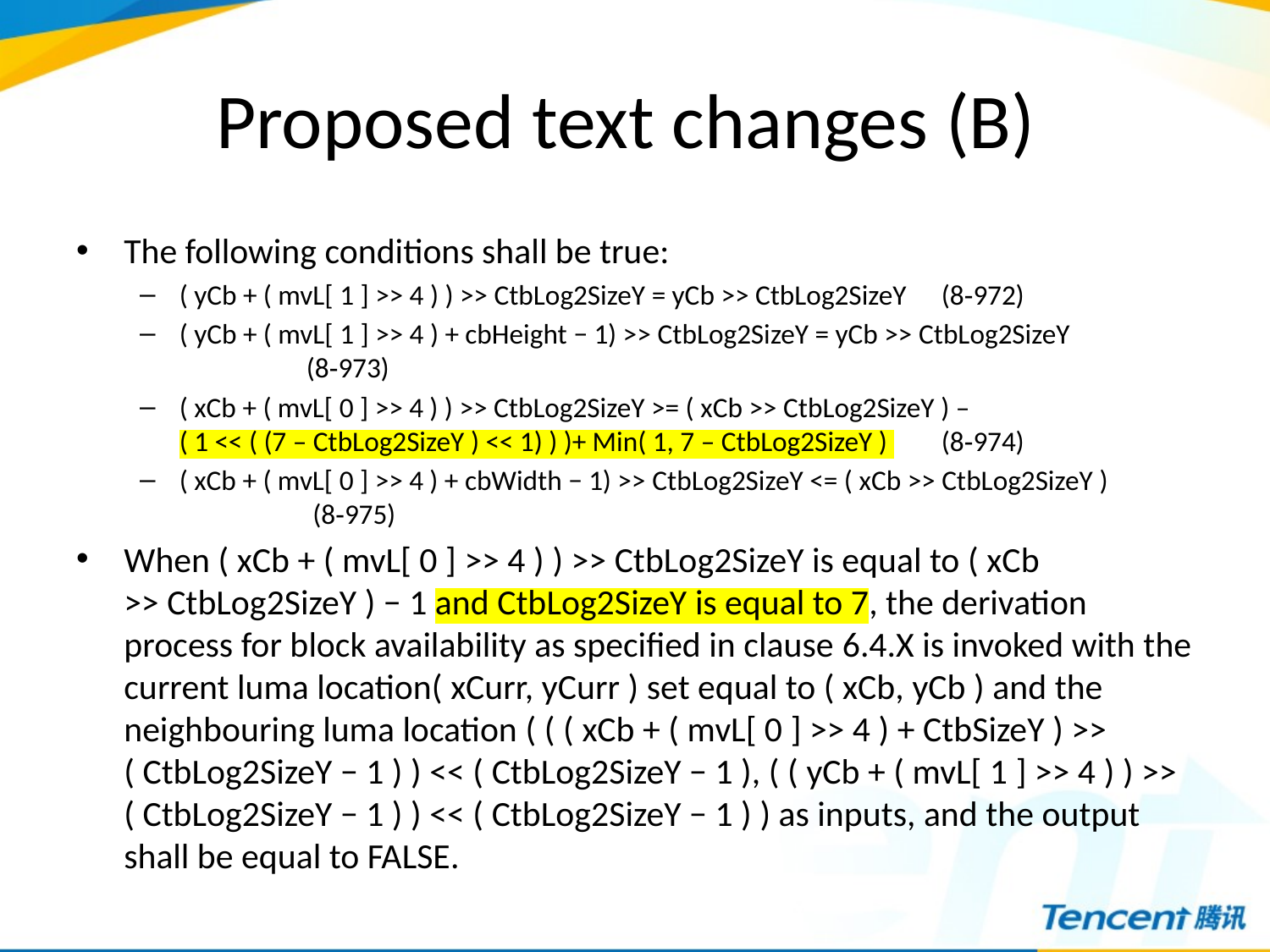

# Proposed text changes (B)
The following conditions shall be true:
( yCb + ( mvL[ 1 ] >> 4 ) ) >> CtbLog2SizeY = yCb >> CtbLog2SizeY	(8‑972)
( yCb + ( mvL[ 1 ] >> 4 ) + cbHeight − 1) >> CtbLog2SizeY = yCb >> CtbLog2SizeY	(8‑973)
( xCb + ( mvL[ 0 ] >> 4 ) ) >> CtbLog2SizeY >= ( xCb >> CtbLog2SizeY ) – ( 1 << ( (7 – CtbLog2SizeY ) << 1) ) )+ Min( 1, 7 – CtbLog2SizeY ) 	(8‑974)
( xCb + ( mvL[ 0 ] >> 4 ) + cbWidth − 1) >> CtbLog2SizeY <= ( xCb >> CtbLog2SizeY )	 (8‑975)
When ( xCb + ( mvL[ 0 ] >> 4 ) ) >> CtbLog2SizeY is equal to ( xCb >> CtbLog2SizeY ) − 1 and CtbLog2SizeY is equal to 7, the derivation process for block availability as specified in clause 6.4.X is invoked with the current luma location( xCurr, yCurr ) set equal to ( xCb, yCb ) and the neighbouring luma location ( ( ( xCb + ( mvL[ 0 ] >> 4 ) + CtbSizeY ) >> ( CtbLog2SizeY − 1 ) ) << ( CtbLog2SizeY − 1 ), ( ( yCb + ( mvL[ 1 ] >> 4 ) ) >> ( CtbLog2SizeY − 1 ) ) << ( CtbLog2SizeY − 1 ) ) as inputs, and the output shall be equal to FALSE.